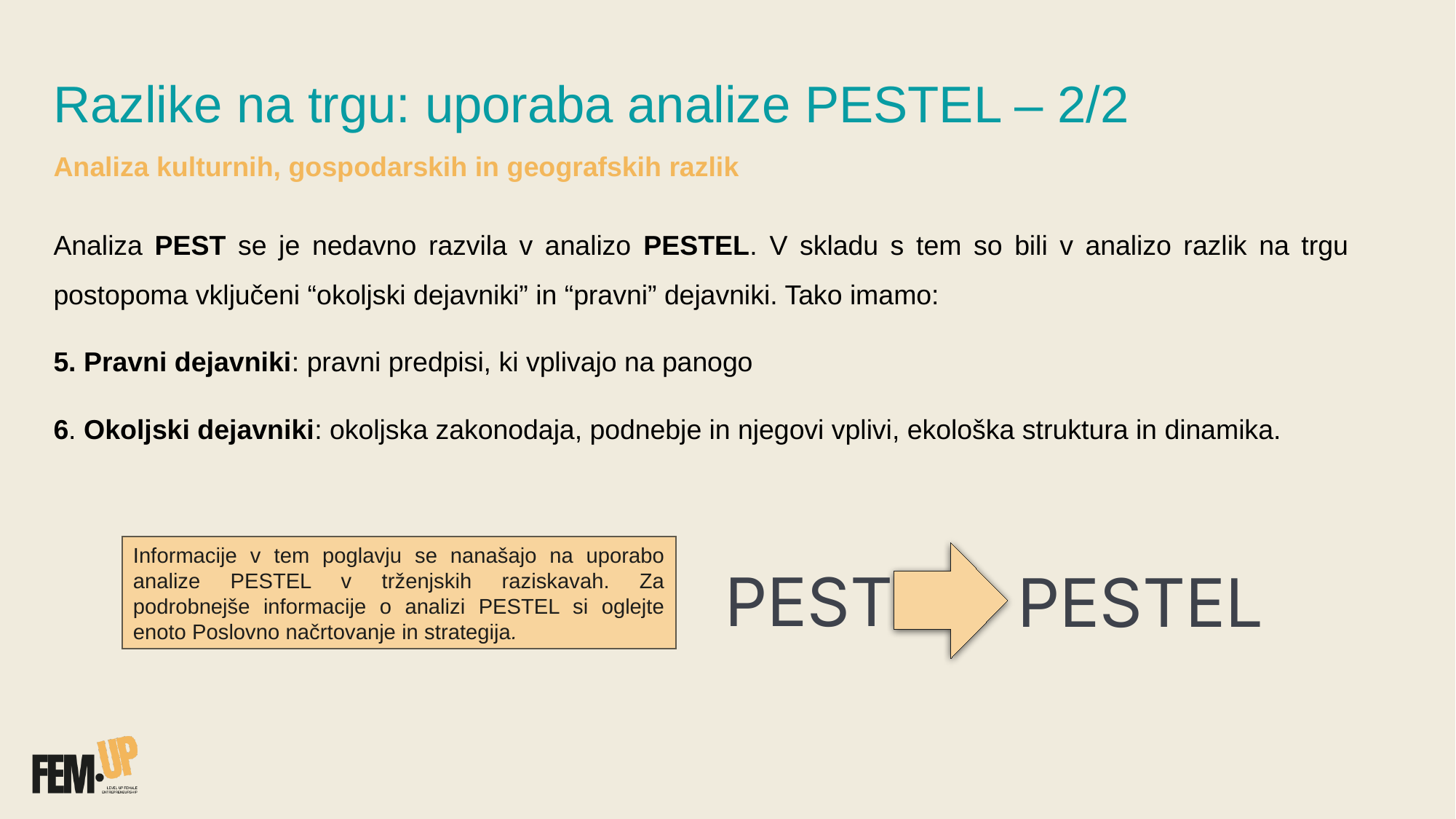

Razlike na trgu: uporaba analize PESTEL – 2/2
Analiza kulturnih, gospodarskih in geografskih razlik​
Analiza PEST se je nedavno razvila v analizo PESTEL. V skladu s tem so bili v analizo razlik na trgu postopoma vključeni “okoljski dejavniki” in “pravni” dejavniki. Tako imamo:​
5. Pravni dejavniki: pravni predpisi, ki vplivajo na panogo
6. Okoljski dejavniki: okoljska zakonodaja, podnebje in njegovi vplivi, ekološka struktura in dinamika.
Informacije v tem poglavju se nanašajo na uporabo analize PESTEL v trženjskih raziskavah. Za podrobnejše informacije o analizi PESTEL si oglejte enoto Poslovno načrtovanje in strategija.

PEST
PESTEL